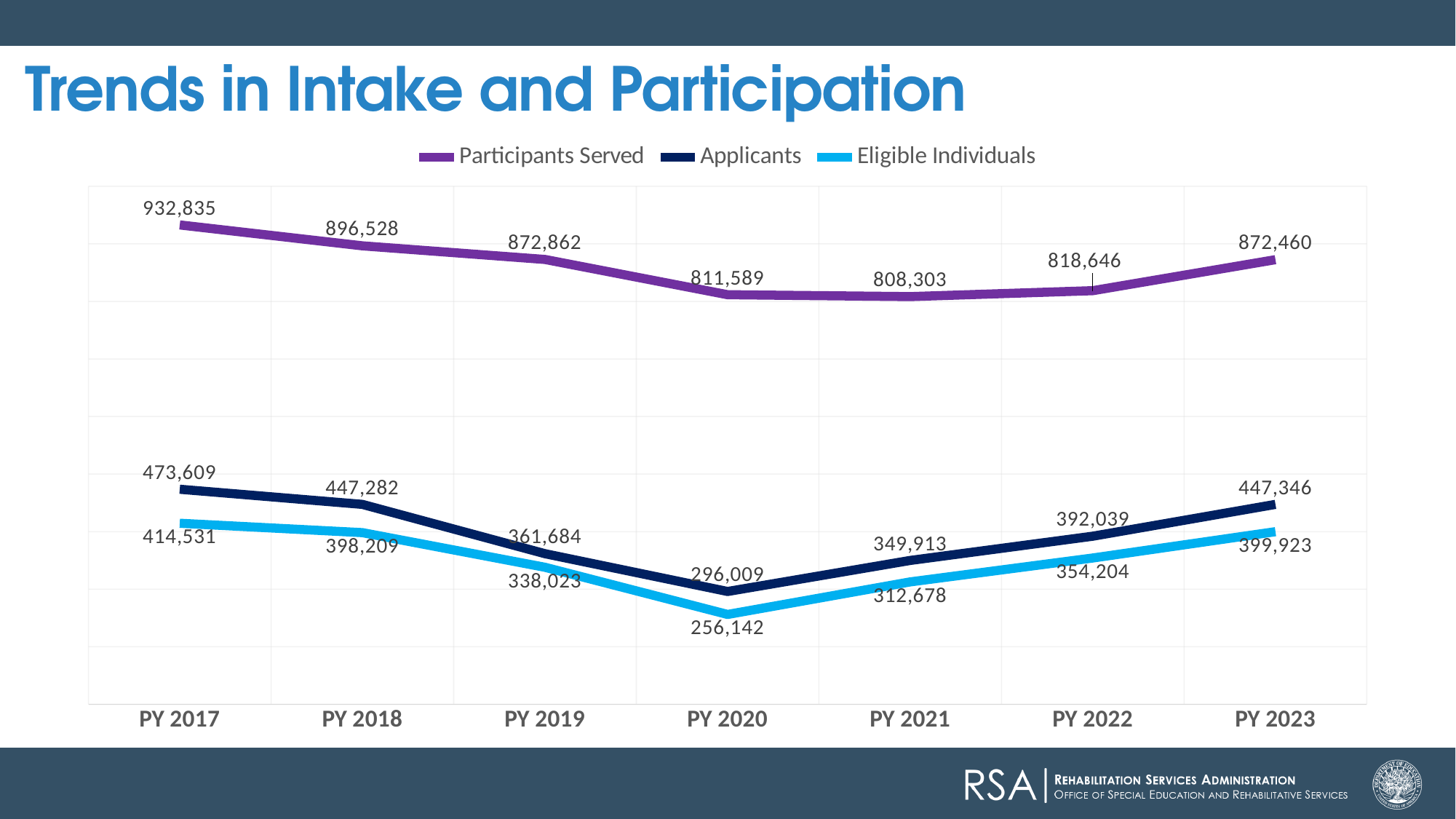

Trends in Intake and Participation

### Chart

| Category | Participants Served | Applicants | Eligible Individuals |
|---|---|---|---|
| PY 2017 | 932835.0 | 473609.0 | 414531.0 |
| PY 2018 | 896528.0 | 447282.0 | 398209.0 |
| PY 2019 | 872862.0 | 361684.0 | 338023.0 |
| PY 2020 | 811589.0 | 296009.0 | 256142.0 |
| PY 2021 | 808303.0 | 349913.0 | 312678.0 |
| PY 2022 | 818646.0 | 392039.0 | 354204.0 |
| PY 2023 | 872460.0 | 447346.0 | 399923.0 |